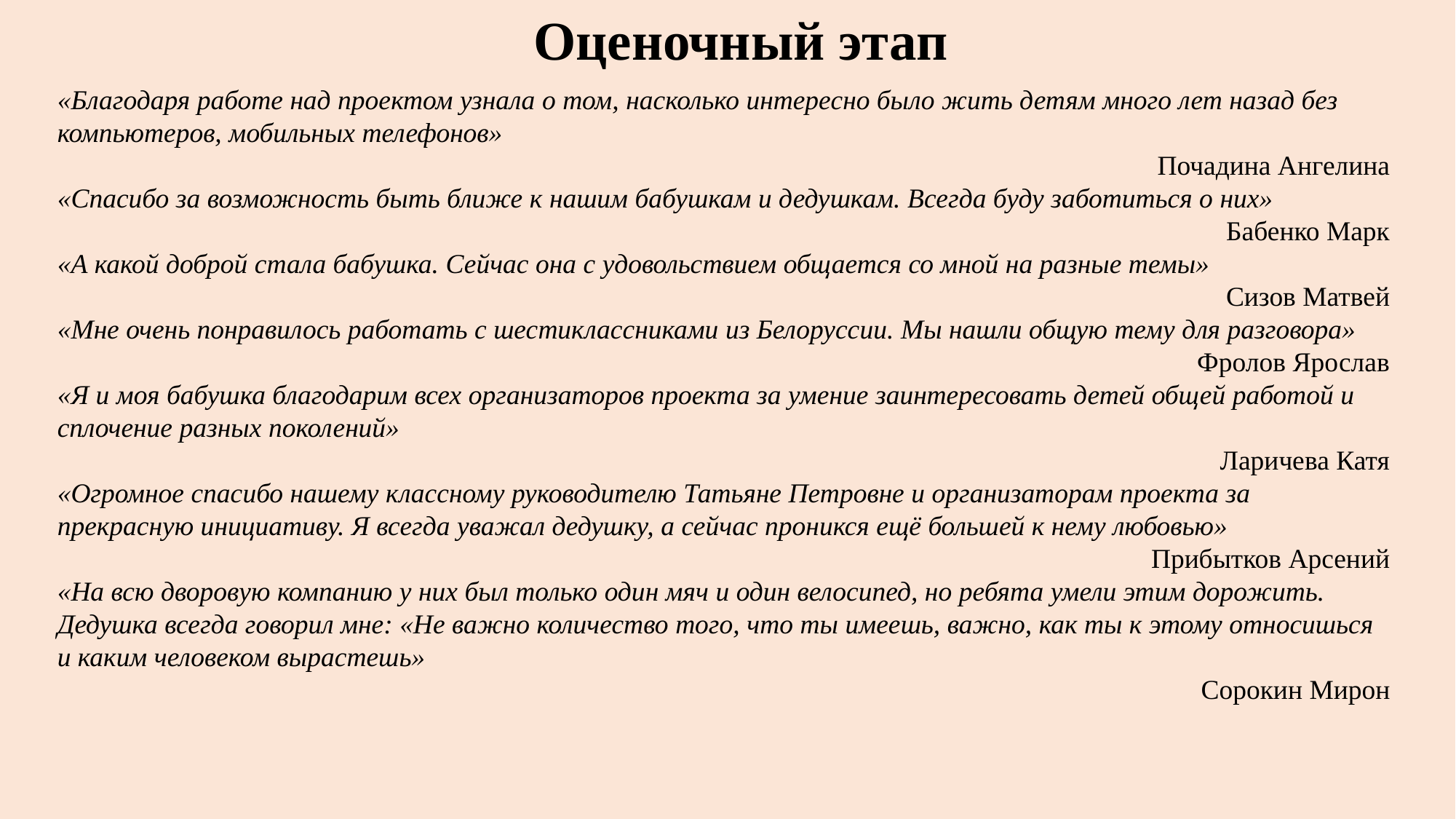

Оценочный этап
«Благодаря работе над проектом узнала о том, насколько интересно было жить детям много лет назад без компьютеров, мобильных телефонов»
Почадина Ангелина
«Спасибо за возможность быть ближе к нашим бабушкам и дедушкам. Всегда буду заботиться о них»
Бабенко Марк
«А какой доброй стала бабушка. Сейчас она с удовольствием общается со мной на разные темы»
Сизов Матвей
«Мне очень понравилось работать с шестиклассниками из Белоруссии. Мы нашли общую тему для разговора»
Фролов Ярослав
«Я и моя бабушка благодарим всех организаторов проекта за умение заинтересовать детей общей работой и сплочение разных поколений»
Ларичева Катя
«Огромное спасибо нашему классному руководителю Татьяне Петровне и организаторам проекта за прекрасную инициативу. Я всегда уважал дедушку, а сейчас проникся ещё большей к нему любовью»
Прибытков Арсений
«На всю дворовую компанию у них был только один мяч и один велосипед, но ребята умели этим дорожить. Дедушка всегда говорил мне: «Не важно количество того, что ты имеешь, важно, как ты к этому относишься и каким человеком вырастешь»
Сорокин Мирон